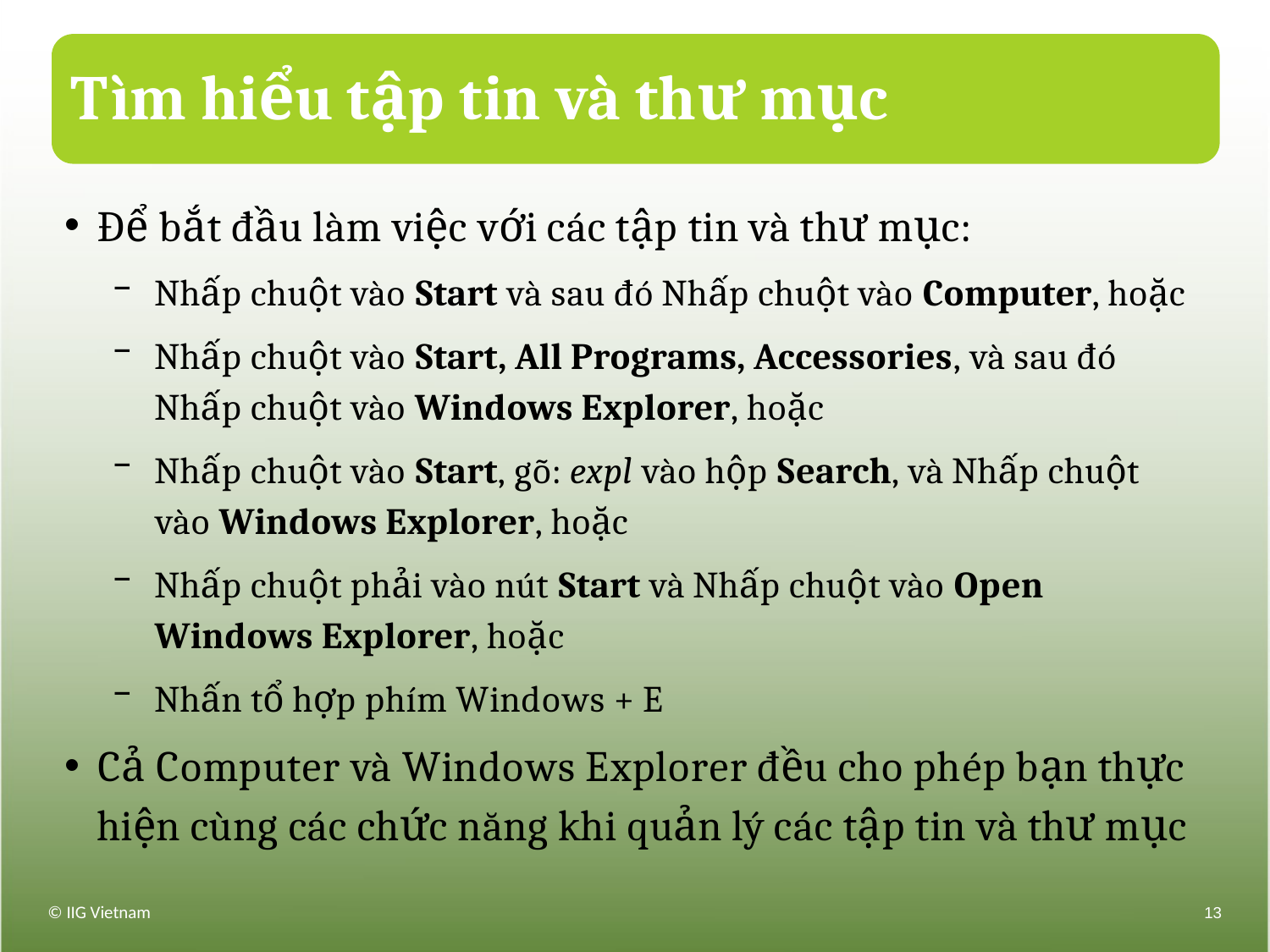

# Tìm hiểu tập tin và thư mục
Để bắt đầu làm việc với các tập tin và thư mục:
Nhấp chuột vào Start và sau đó Nhấp chuột vào Computer, hoặc
Nhấp chuột vào Start, All Programs, Accessories, và sau đó Nhấp chuột vào Windows Explorer, hoặc
Nhấp chuột vào Start, gõ: expl vào hộp Search, và Nhấp chuột vào Windows Explorer, hoặc
Nhấp chuột phải vào nút Start và Nhấp chuột vào Open Windows Explorer, hoặc
Nhấn tổ hợp phím Windows + E
Cả Computer và Windows Explorer đều cho phép bạn thực hiện cùng các chức năng khi quản lý các tập tin và thư mục
© IIG Vietnam
13